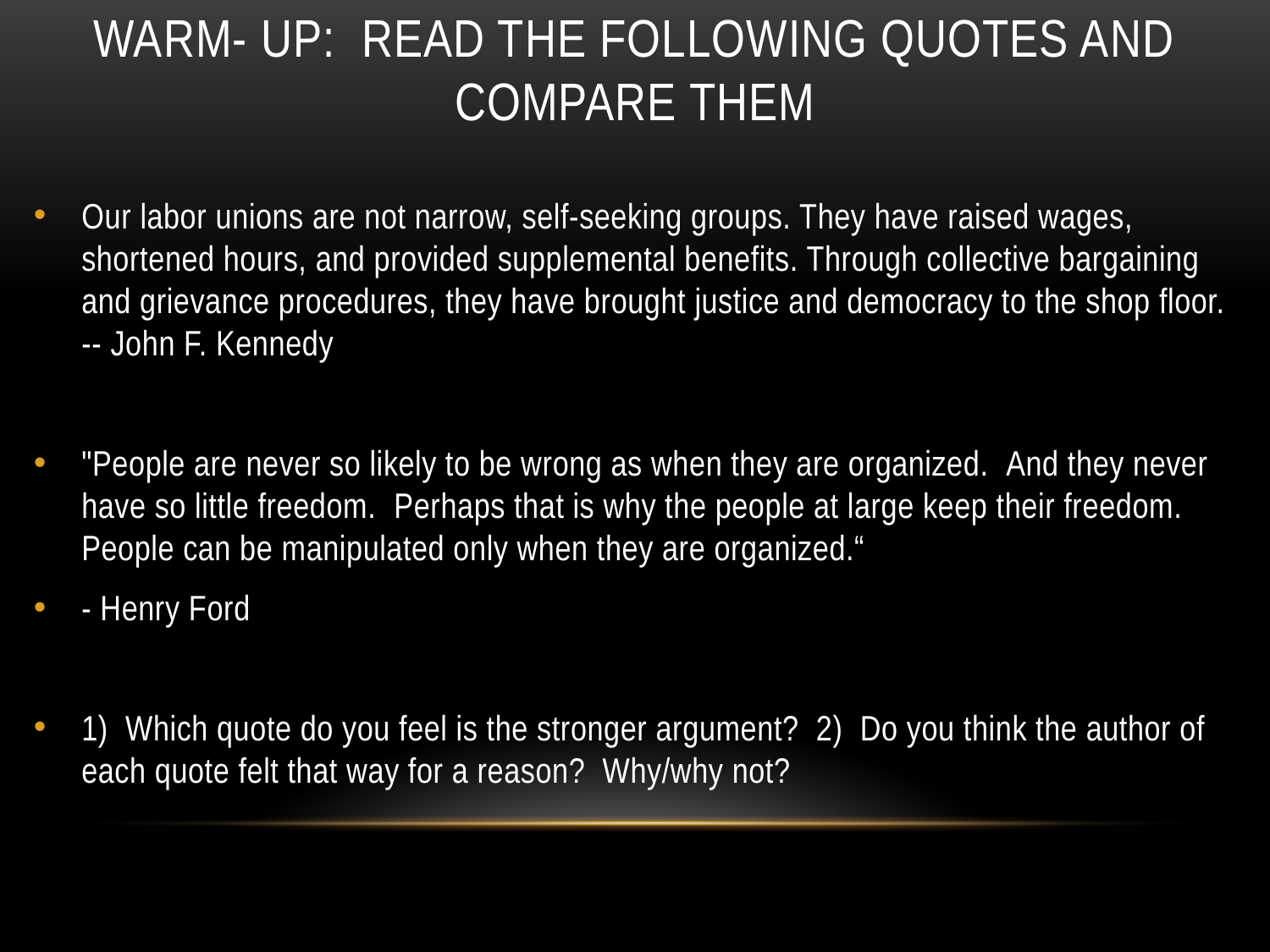

# Warm- Up:  Read the following quotes and Compare them

Our labor unions are not narrow, self-seeking groups. They have raised wages, shortened hours, and provided supplemental benefits. Through collective bargaining and grievance procedures, they have brought justice and democracy to the shop floor.
-- John F. Kennedy

"People are never so likely to be wrong as when they are organized.  And they never have so little freedom.  Perhaps that is why the people at large keep their freedom.  People can be manipulated only when they are organized.“
- Henry Ford

1)  Which quote do you feel is the stronger argument?  2)  Do you think the author of each quote felt that way for a reason?  Why/why not?